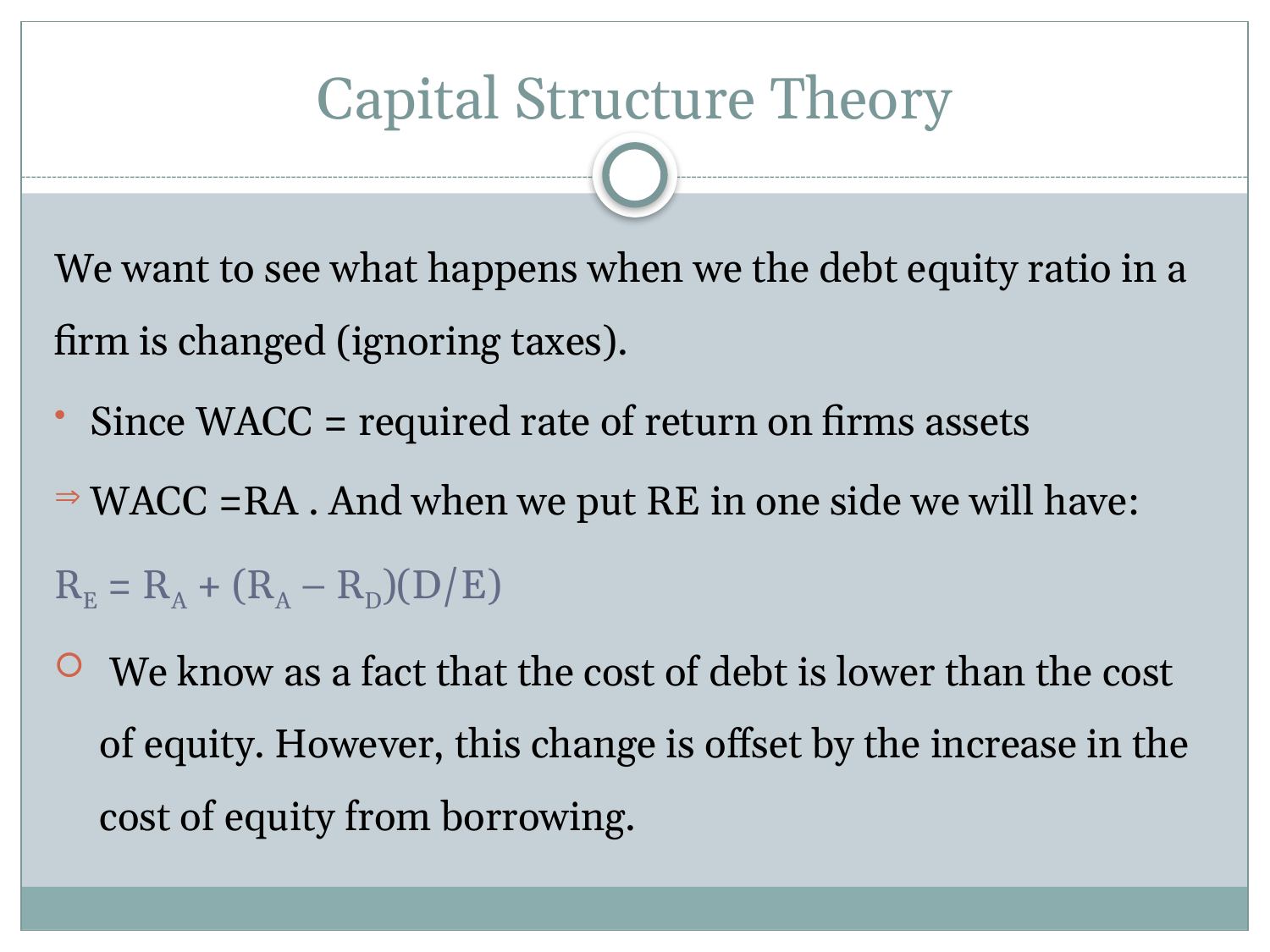

# Capital Structure Theory
We want to see what happens when we the debt equity ratio in a firm is changed (ignoring taxes).
Since WACC = required rate of return on firms assets
WACC =RA . And when we put RE in one side we will have:
                    RE = RA + (RA – RD)(D/E)
 We know as a fact that the cost of debt is lower than the cost of equity. However, this change is offset by the increase in the cost of equity from borrowing.